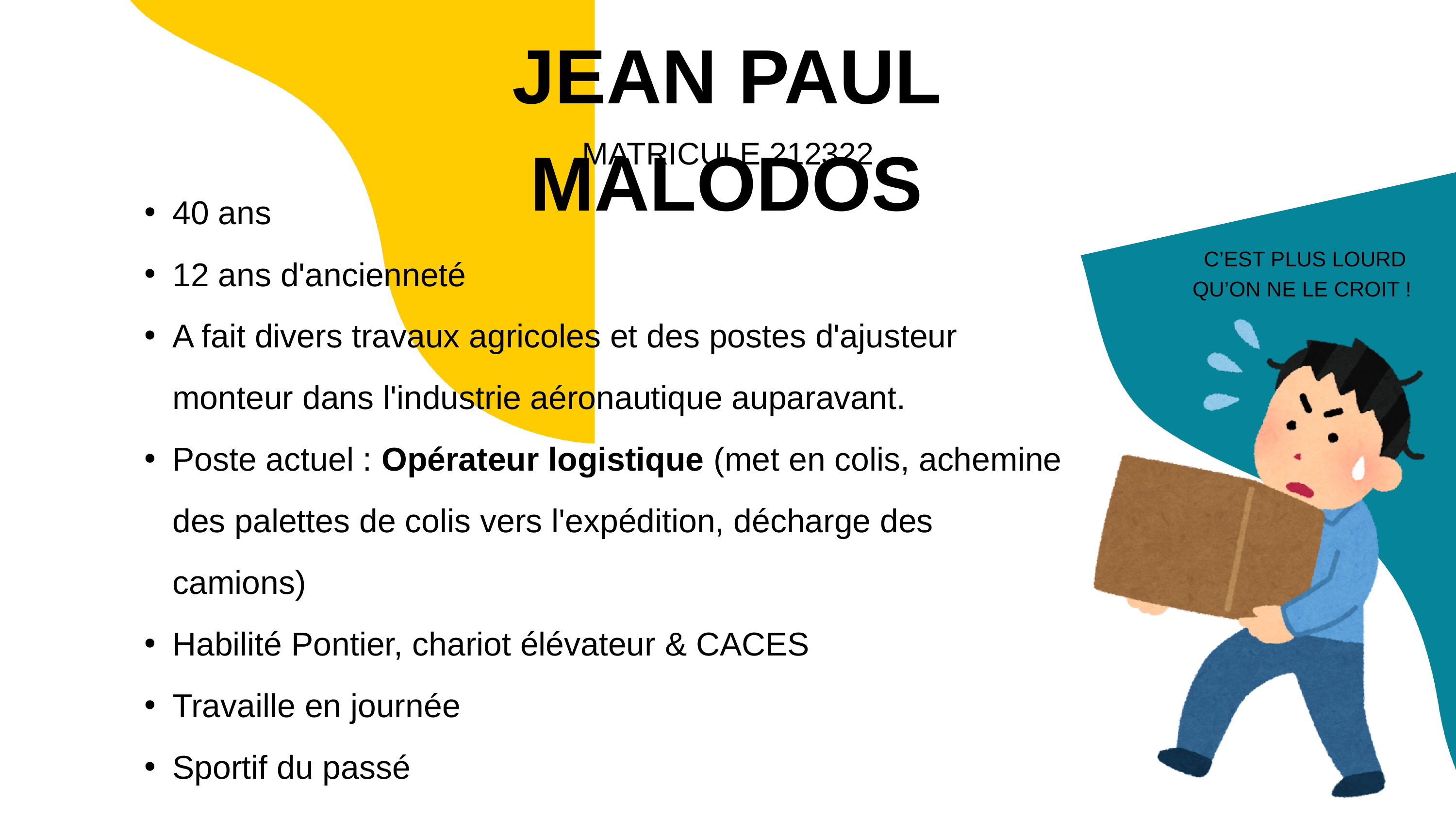

JEAN PAUL MALODOS
MATRICULE 212322
40 ans​
12 ans d'ancienneté​
A fait divers travaux agricoles et des postes d'ajusteur monteur dans l'industrie aéronautique auparavant.​
Poste actuel : ​Opérateur logistique (met en colis, achemine des palettes de colis vers l'expédition, décharge des camions)​
Habilité Pontier, chariot élévateur & CACES​
Travaille en journée
Sportif du passé

C’EST PLUS LOURD QU’ON NE LE CROIT !